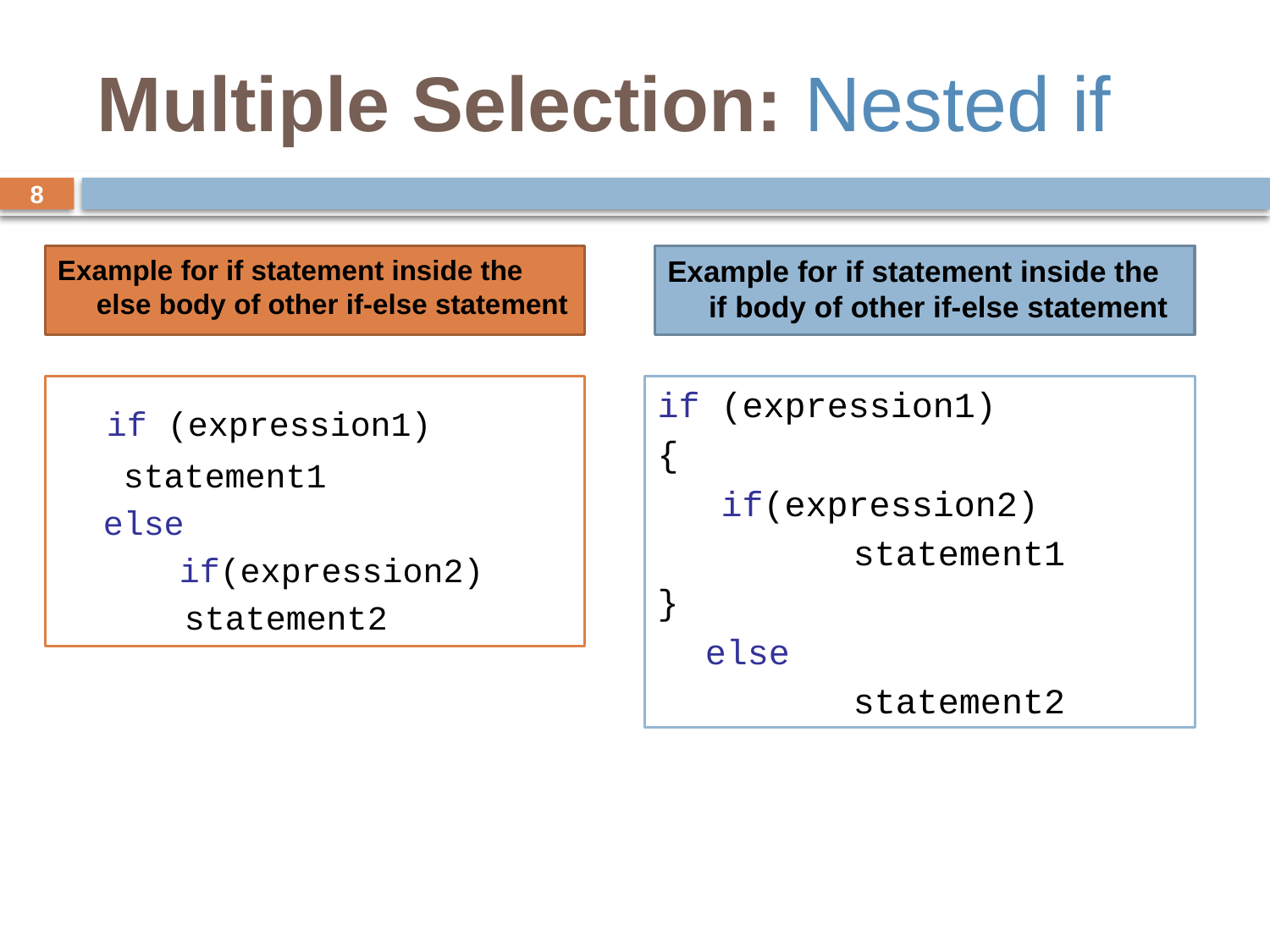

# Multiple Selection: Nested if
8
Example for if statement inside the else body of other if-else statement
Example for if statement inside the if body of other if-else statement
    if (expression1)
		 statement1
	else
      if(expression2)
		    statement2
if (expression1)
{
   if(expression2)
		 statement1
}
	else
		 statement2